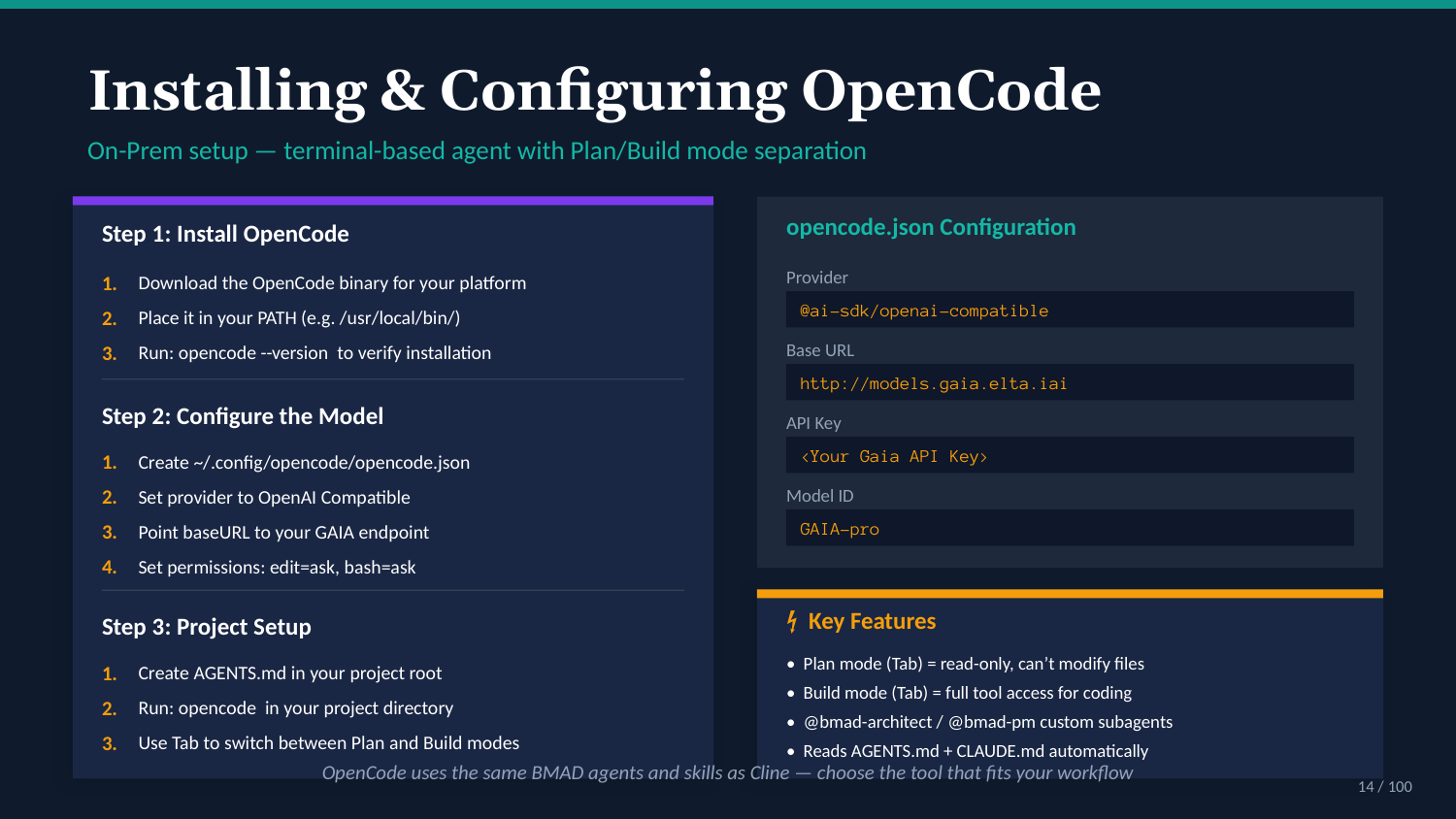

Installing & Configuring OpenCode
On-Prem setup — terminal-based agent with Plan/Build mode separation

opencode.json Configuration
Step 1: Install OpenCode
Provider
1.
Download the OpenCode binary for your platform

@ai-sdk/openai-compatible
2.
Place it in your PATH (e.g. /usr/local/bin/)
3.
Run: opencode --version  to verify installation
Base URL

http://models.gaia.elta.iai

Step 2: Configure the Model
API Key

<Your Gaia API Key>
1.
Create ~/.config/opencode/opencode.json
2.
Set provider to OpenAI Compatible
Model ID

GAIA-pro
3.
Point baseURL to your GAIA endpoint
4.
Set permissions: edit=ask, bash=ask

⚡  Key Features
Step 3: Project Setup
•  Plan mode (Tab) = read-only, can’t modify files
1.
Create AGENTS.md in your project root
•  Build mode (Tab) = full tool access for coding
2.
Run: opencode  in your project directory
•  @bmad-architect / @bmad-pm custom subagents
3.
Use Tab to switch between Plan and Build modes
•  Reads AGENTS.md + CLAUDE.md automatically
OpenCode uses the same BMAD agents and skills as Cline — choose the tool that fits your workflow
14 / 100